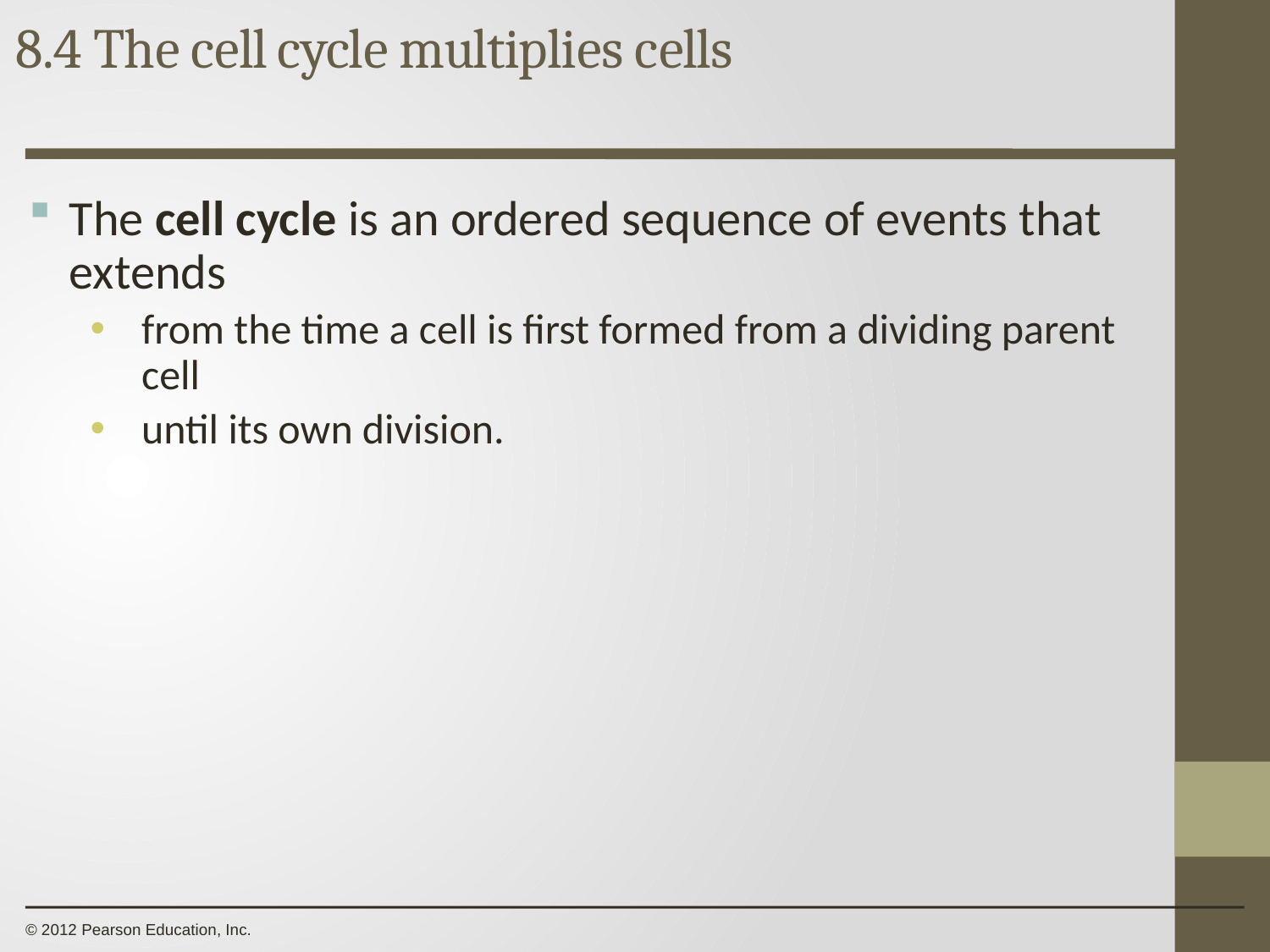

8.4 The cell cycle multiplies cells
0

The cell cycle is an ordered sequence of events that extends
from the time a cell is first formed from a dividing parent cell
until its own division.

© 2012 Pearson Education, Inc.